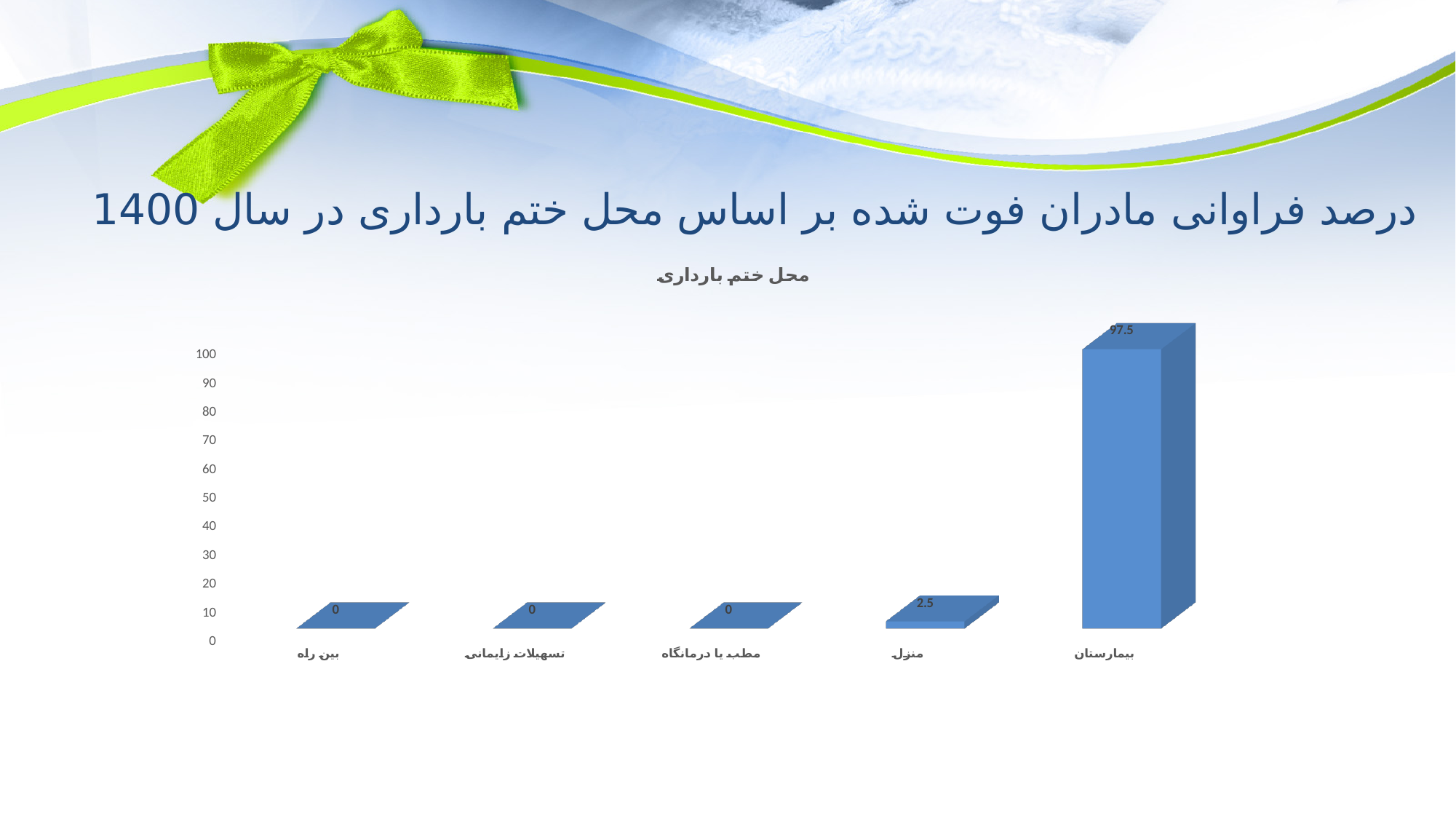

درصد فراوانی مادران فوت شده بر اساس محل ختم بارداری در سال 1400

[unsupported chart]